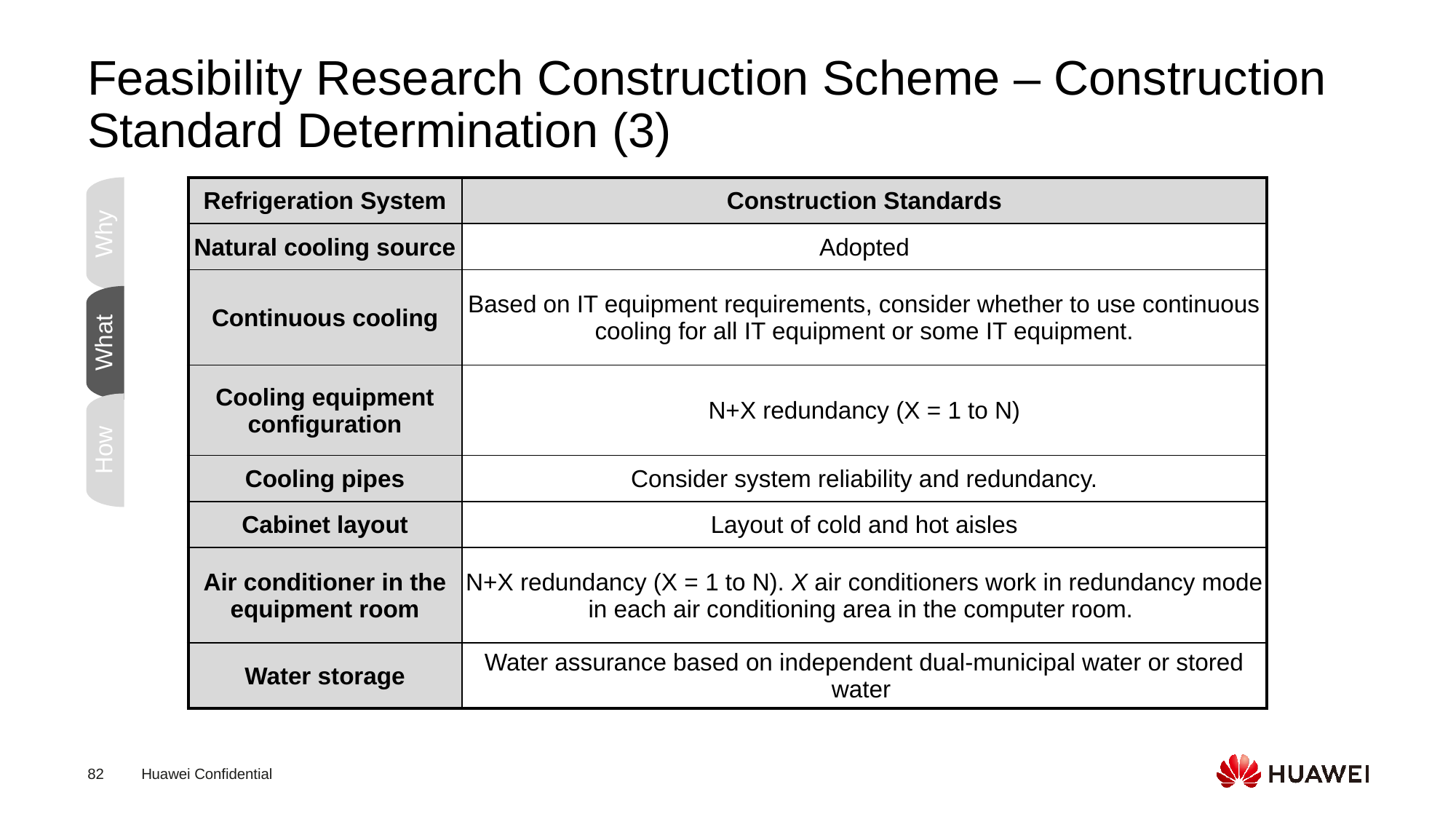

# Feasibility Research Construction Scheme – Construction Standard Determination (3)
Why
What
How
| Refrigeration System | Construction Standards |
| --- | --- |
| Natural cooling source | Adopted |
| Continuous cooling | Based on IT equipment requirements, consider whether to use continuous cooling for all IT equipment or some IT equipment. |
| Cooling equipment configuration | N+X redundancy (X = 1 to N) |
| Cooling pipes | Consider system reliability and redundancy. |
| Cabinet layout | Layout of cold and hot aisles |
| Air conditioner in the equipment room | N+X redundancy (X = 1 to N). X air conditioners work in redundancy mode in each air conditioning area in the computer room. |
| Water storage | Water assurance based on independent dual-municipal water or stored water |